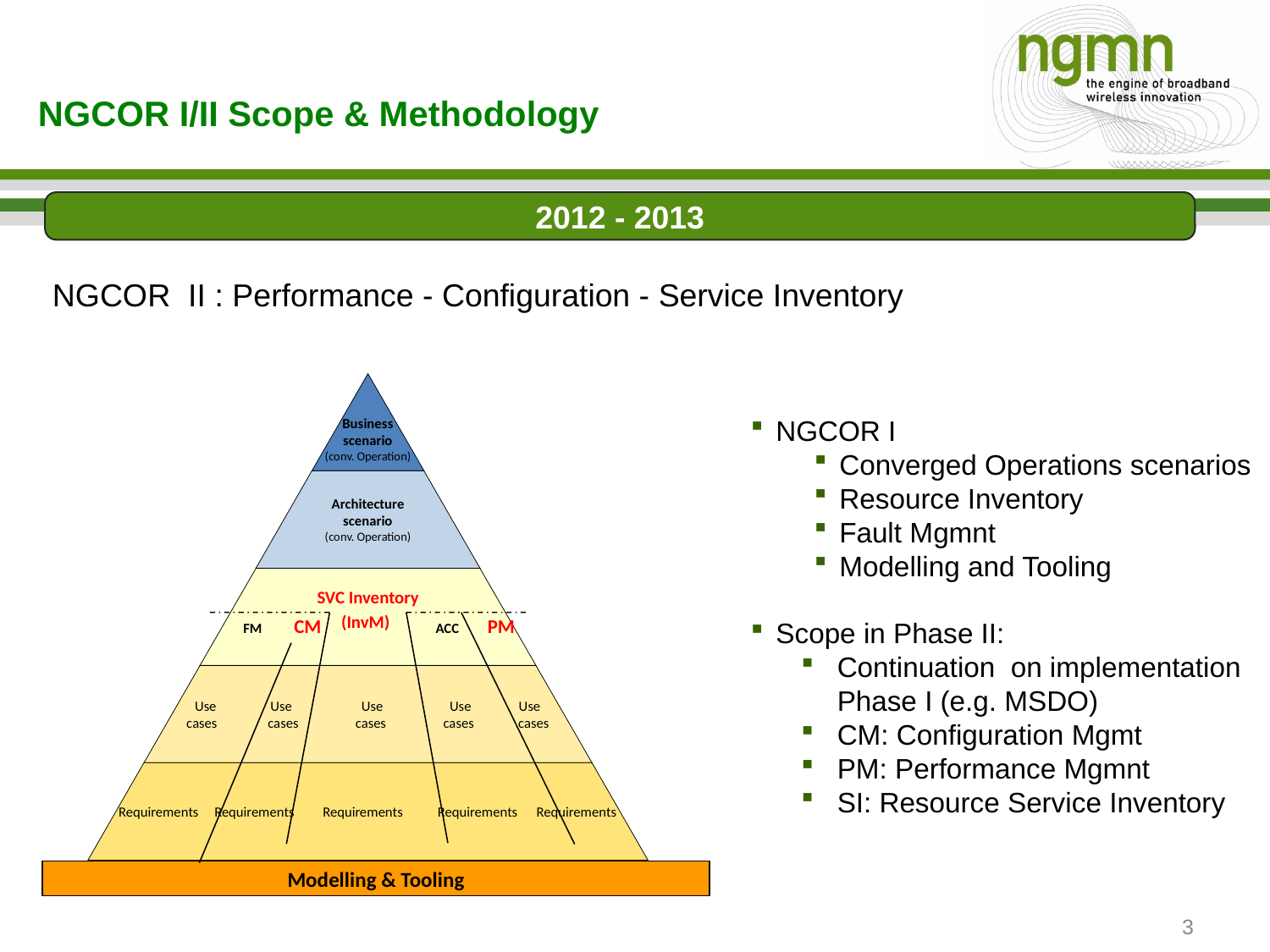

NGCOR I/II Scope & Methodology
2012 - 2013
NGCOR  II : Performance - Configuration - Service Inventory
Business
scenario
(conv. Operation)
Architecture
scenario
(conv. Operation)

       FM          CM                                    ACC         PM
SVC Inventory (InvM)

Use                 Use                      Use                     Use               Use
cases                cases                  cases                  cases              cases
Requirements     Requirements         Requirements           Requirements      Requirements
NGCOR I
Converged Operations scenarios
Resource Inventory
Fault Mgmnt
Modelling and Tooling

Scope in Phase II:
Continuation  on implementation  Phase I (e.g. MSDO)
CM: Configuration Mgmt
PM: Performance Mgmnt
SI: Resource Service Inventory

Modelling & Tooling
3